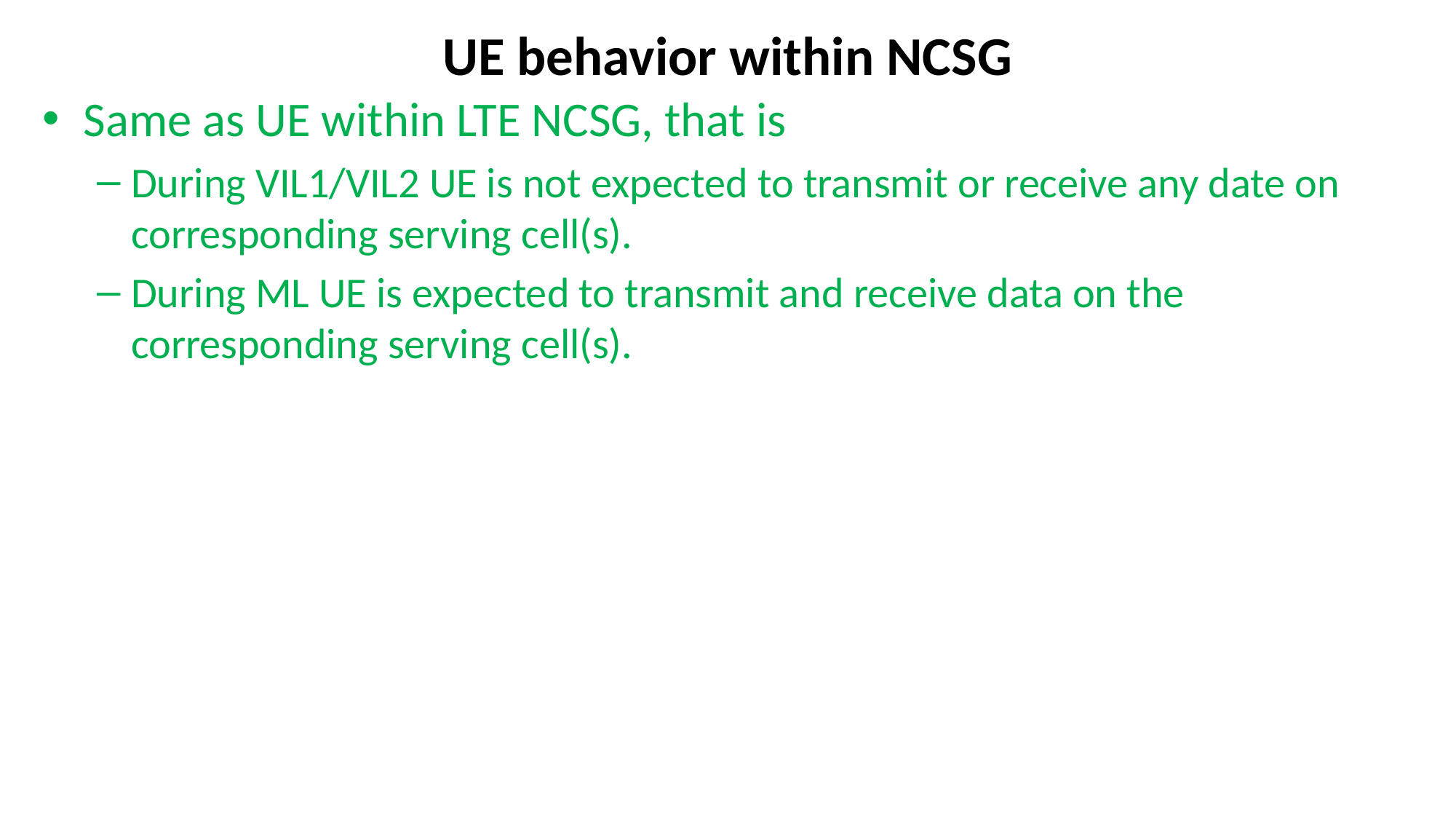

# UE behavior within NCSG
Same as UE within LTE NCSG, that is
During VIL1/VIL2 UE is not expected to transmit or receive any date on corresponding serving cell(s).
During ML UE is expected to transmit and receive data on the corresponding serving cell(s).